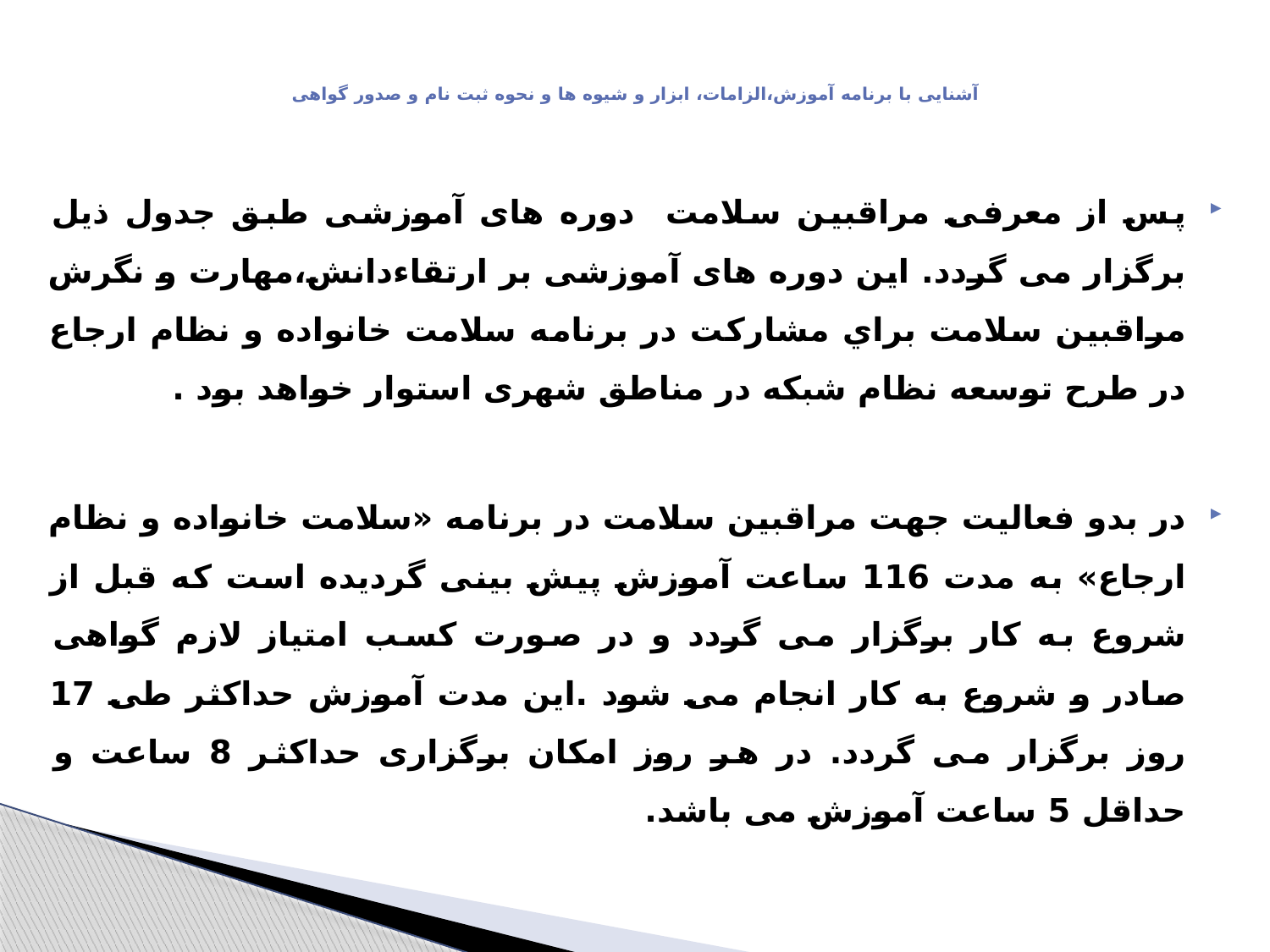

# آشنایی با برنامه آموزش،الزامات، ابزار و شیوه ها و نحوه ثبت نام و صدور گواهی
پس از معرفی مراقبین سلامت  دوره های آموزشی طبق جدول ذیل برگزار می گردد. این دوره های آموزشی بر ارتقاءدانش،مهارت و نگرش مراقبین سلامت براي مشارکت در برنامه سلامت خانواده و نظام ارجاع در طرح توسعه نظام شبکه در مناطق شهری استوار خواهد بود .

در بدو فعالیت جهت مراقبین سلامت در برنامه «سلامت خانواده و نظام ارجاع» به مدت 116 ساعت آموزش پیش بینی گردیده است که قبل از شروع به کار برگزار می گردد و در صورت کسب امتیاز لازم گواهی صادر و شروع به کار انجام می شود .این مدت آموزش حداکثر طی 17 روز برگزار می گردد. در هر روز امکان برگزاری حداکثر 8 ساعت و حداقل 5 ساعت آموزش می باشد.